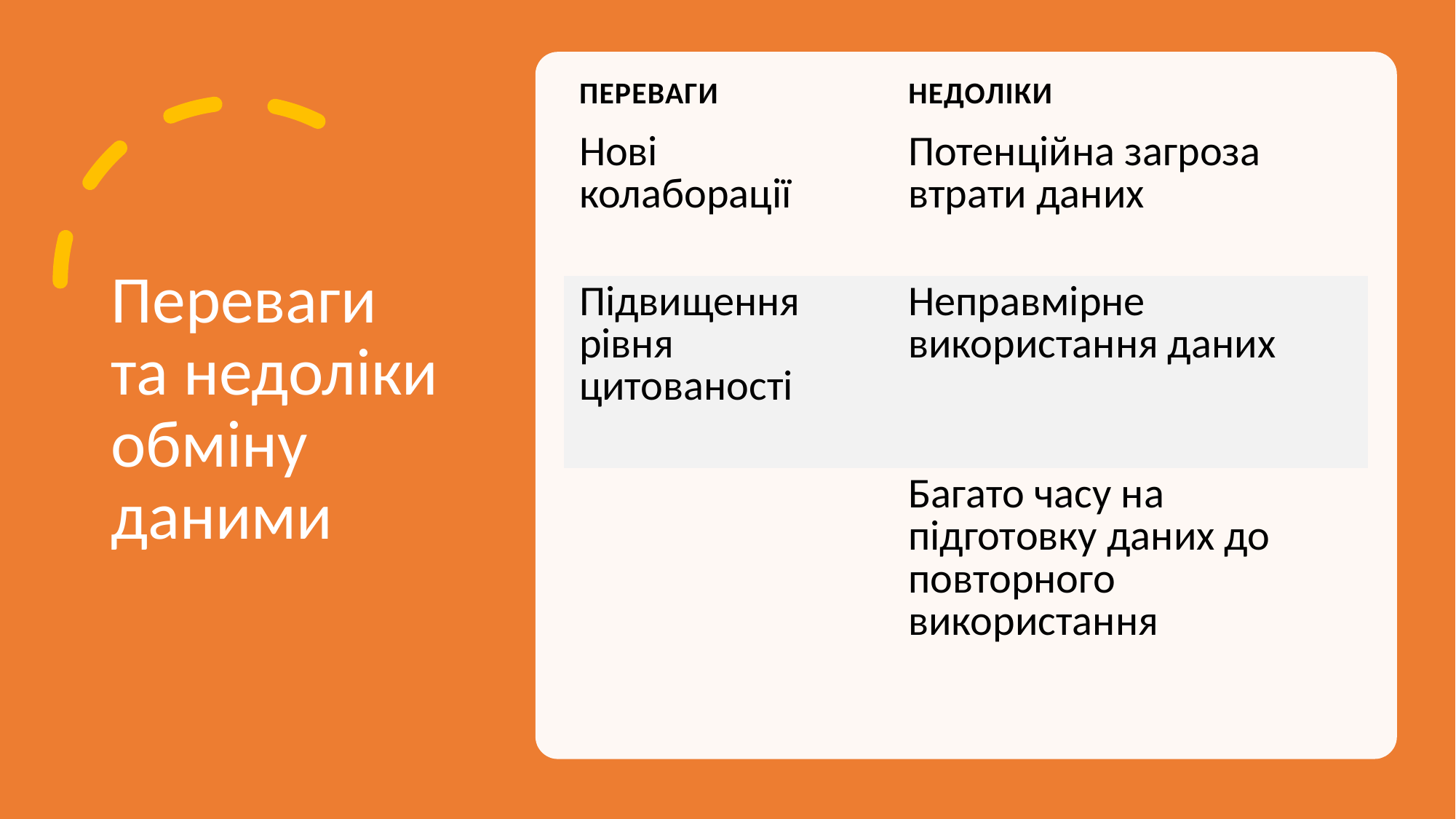

| переваги | недоліки |
| --- | --- |
| Нові колаборації | Потенційна загроза втрати даних |
| Підвищення рівня цитованості | Неправмірне використання даних |
|  | Багато часу на підготовку даних до повторного використання |
# Переваги та недоліки обміну даними